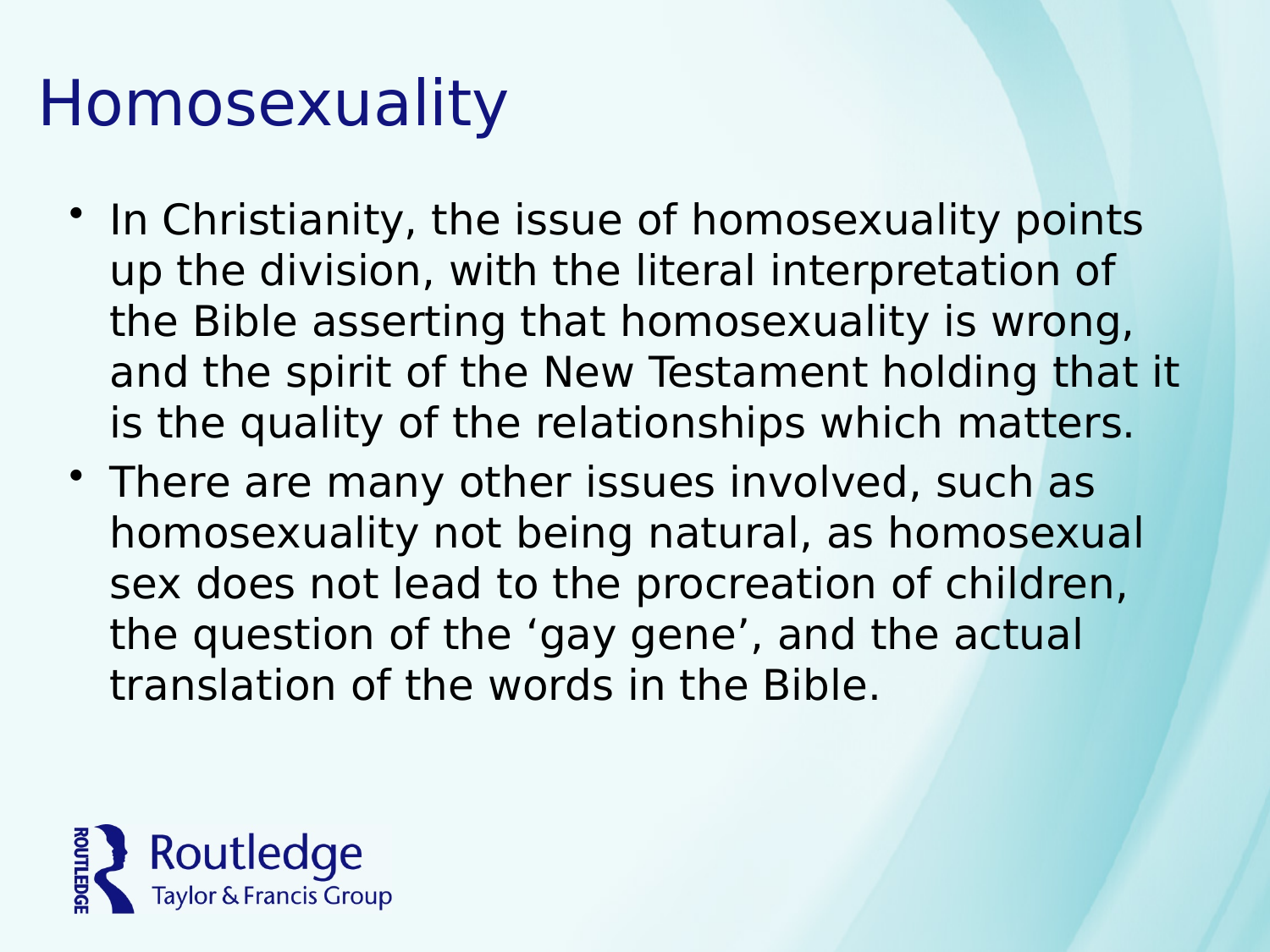

# Homosexuality
In Christianity, the issue of homosexuality points up the division, with the literal interpretation of the Bible asserting that homosexuality is wrong, and the spirit of the New Testament holding that it is the quality of the relationships which matters.
There are many other issues involved, such as homosexuality not being natural, as homosexual sex does not lead to the procreation of children, the question of the ‘gay gene’, and the actual translation of the words in the Bible.